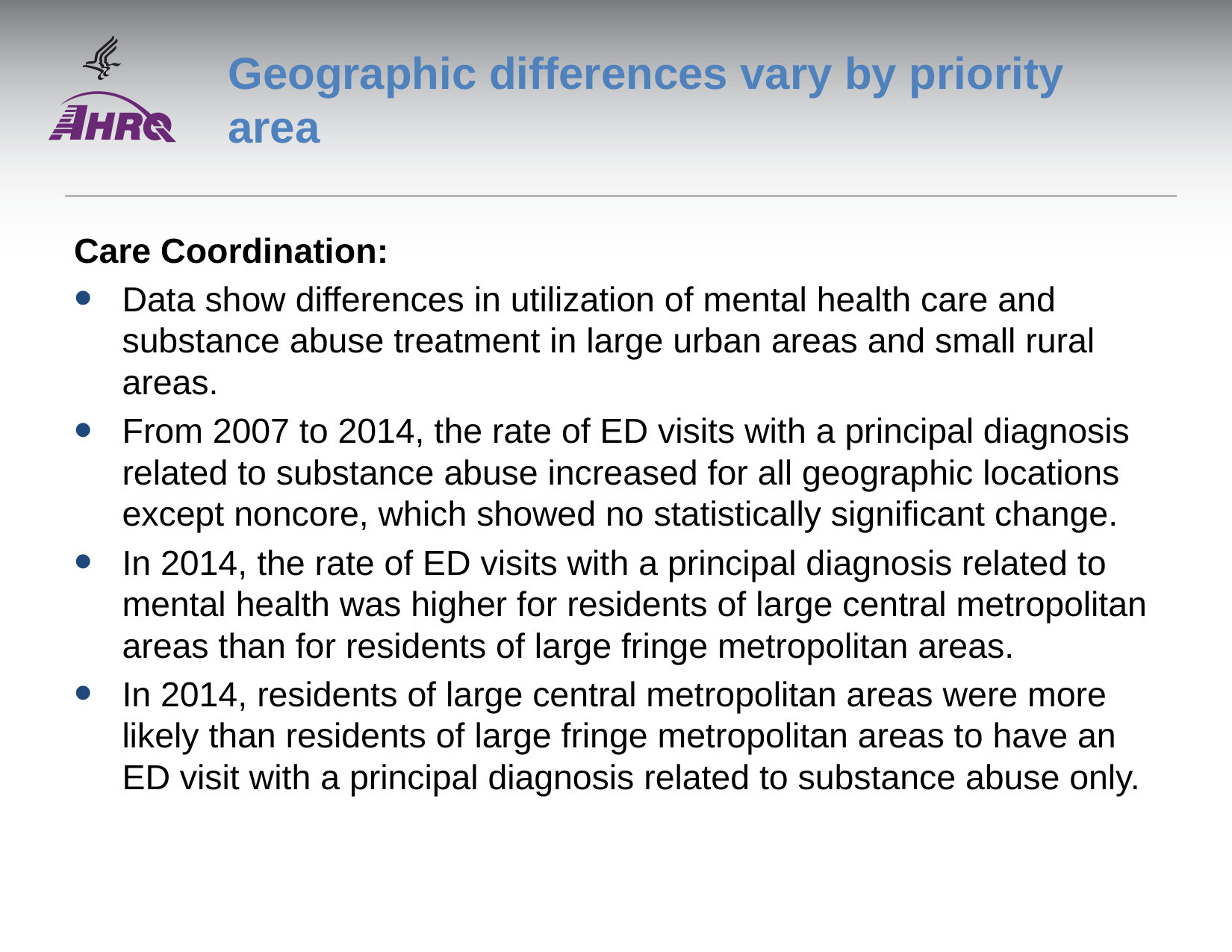

# Geographic differences vary by priority area
Care Coordination:
Data show differences in utilization of mental health care and substance abuse treatment in large urban areas and small rural areas.
From 2007 to 2014, the rate of ED visits with a principal diagnosis related to substance abuse increased for all geographic locations except noncore, which showed no statistically significant change.
In 2014, the rate of ED visits with a principal diagnosis related to mental health was higher for residents of large central metropolitan areas than for residents of large fringe metropolitan areas.
In 2014, residents of large central metropolitan areas were more likely than residents of large fringe metropolitan areas to have an ED visit with a principal diagnosis related to substance abuse only.